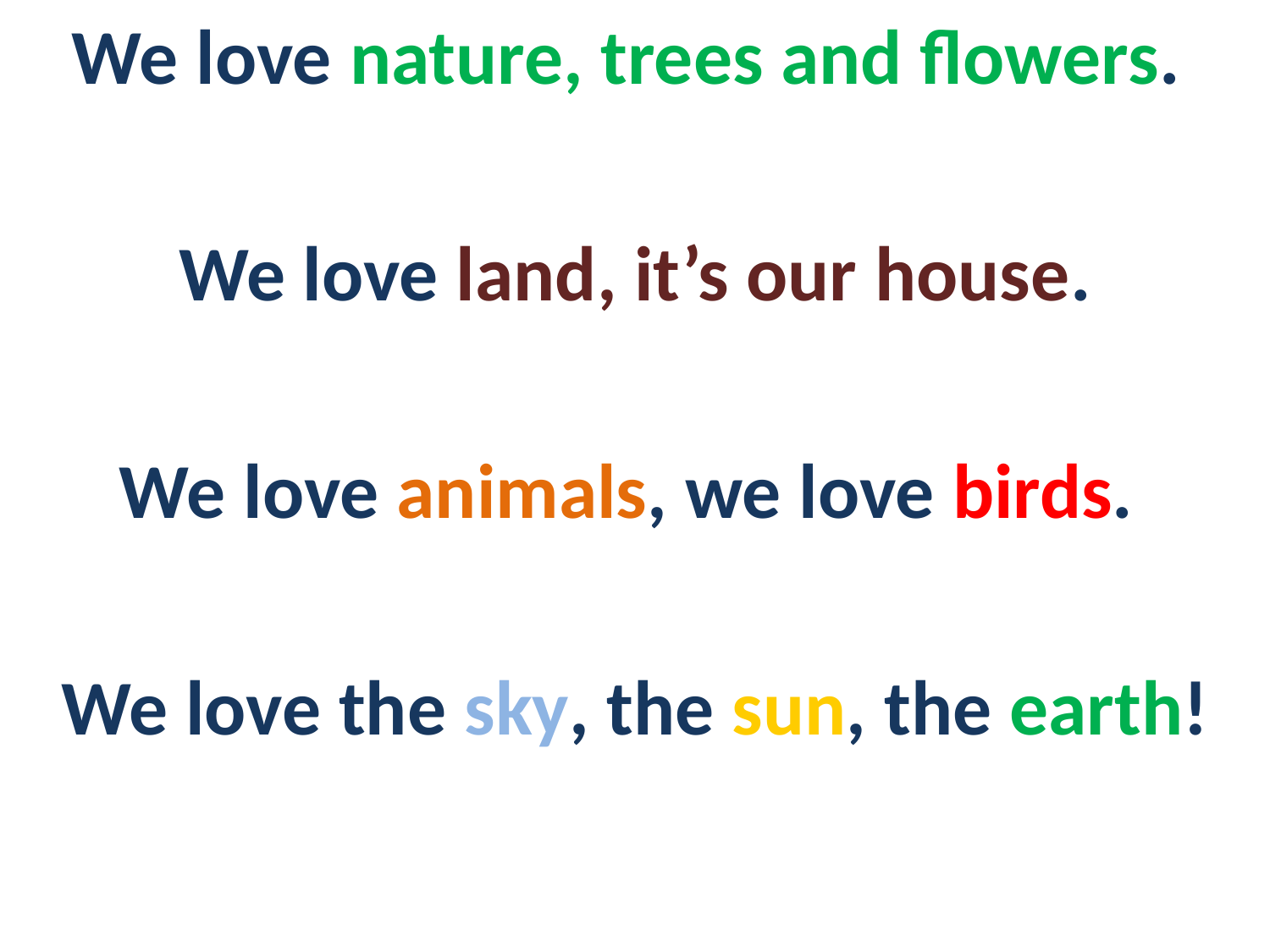

We love nature, trees and flowers.

We love land, it’s our house.

We love animals, we love birds.

We love the sky, the sun, the earth!

#